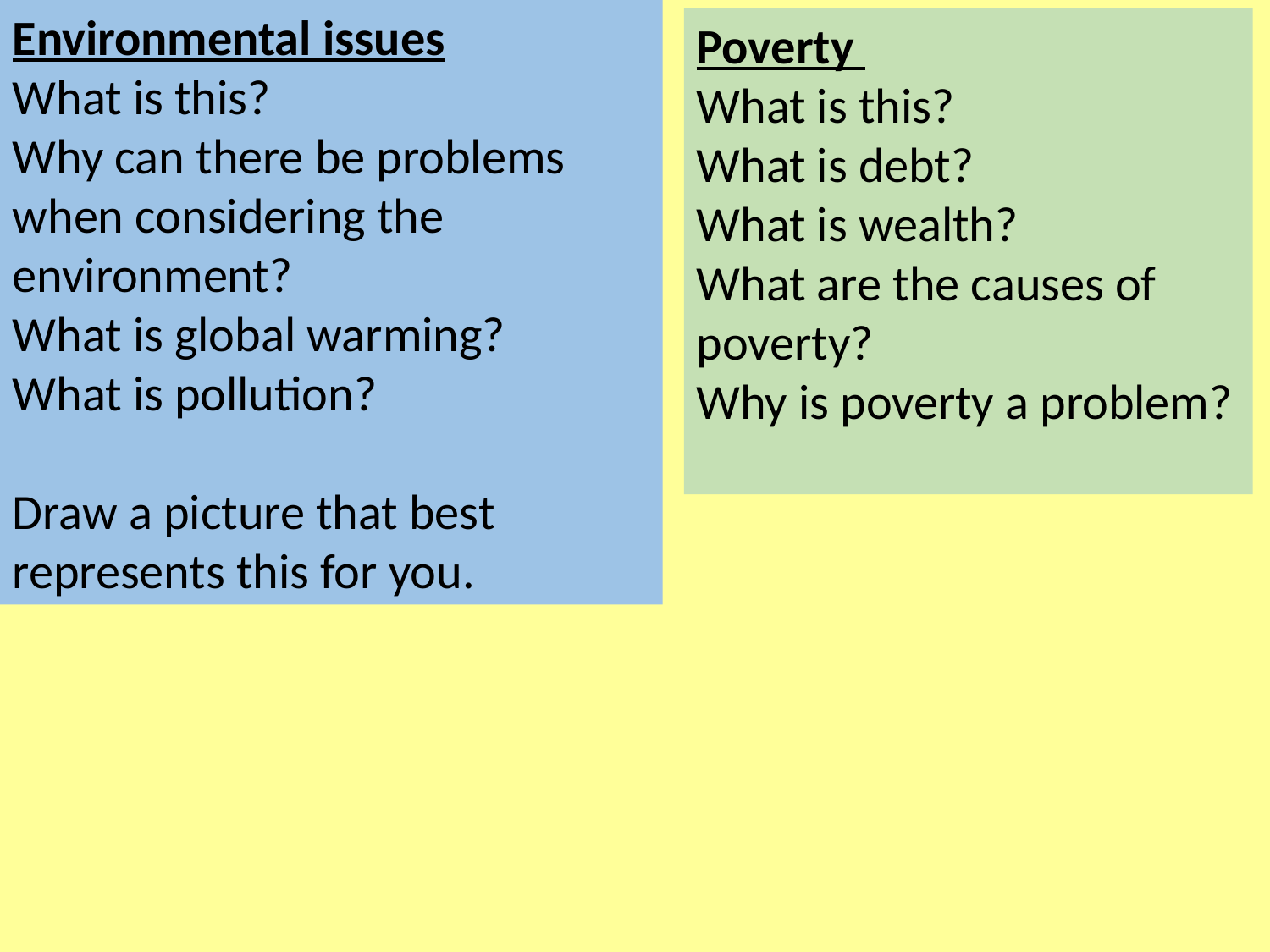

Environmental issues
What is this?
Why can there be problems when considering the environment?
What is global warming?
What is pollution?

Draw a picture that best represents this for you.
Poverty
What is this?
What is debt?
What is wealth?
What are the causes of poverty?
Why is poverty a problem?